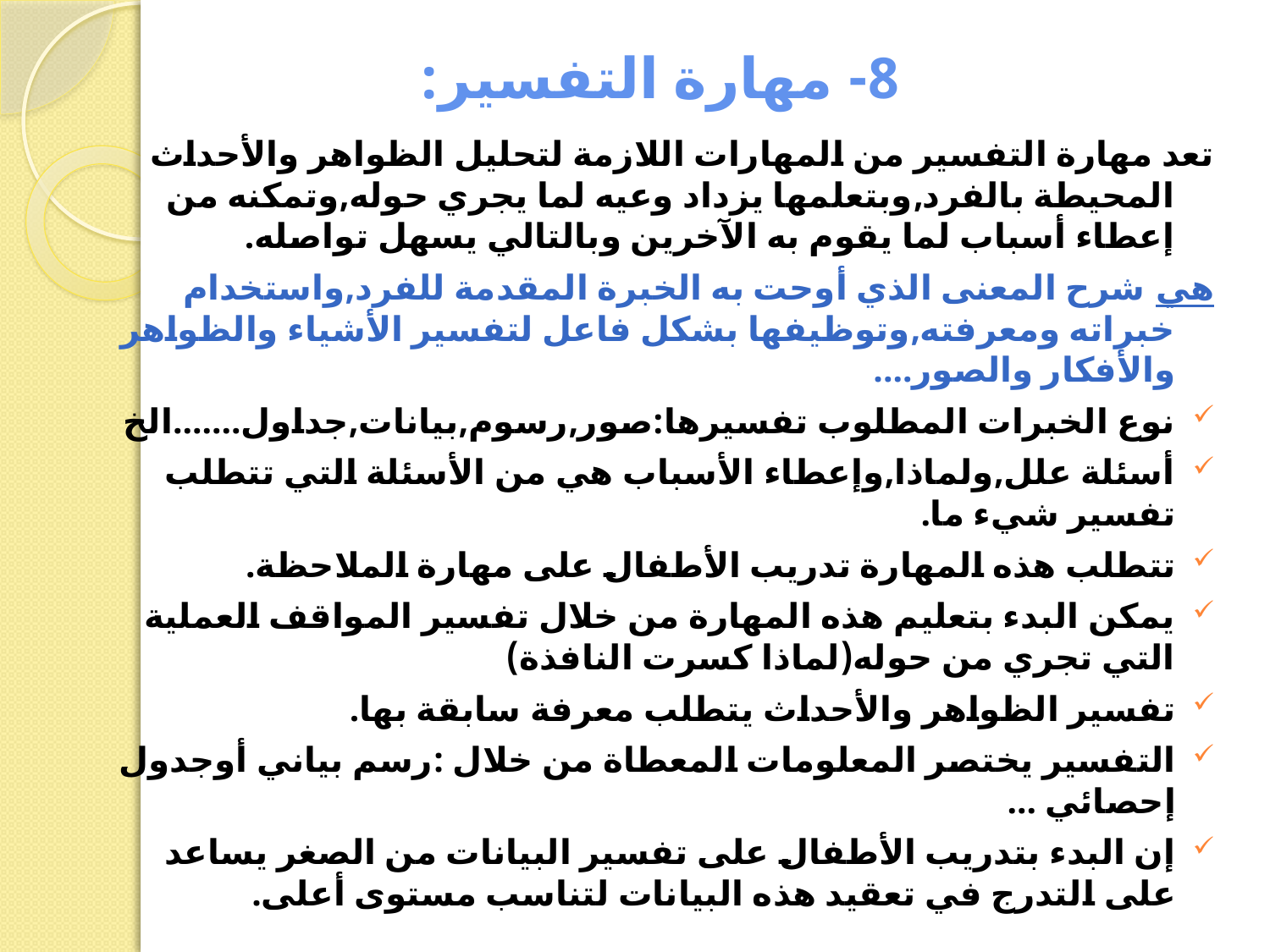

8- مهارة التفسير:
تعد مهارة التفسير من المهارات اللازمة لتحليل الظواهر والأحداث المحيطة بالفرد,وبتعلمها يزداد وعيه لما يجري حوله,وتمكنه من إعطاء أسباب لما يقوم به الآخرين وبالتالي يسهل تواصله.
هي شرح المعنى الذي أوحت به الخبرة المقدمة للفرد,واستخدام خبراته ومعرفته,وتوظيفها بشكل فاعل لتفسير الأشياء والظواهر والأفكار والصور....
نوع الخبرات المطلوب تفسيرها:صور,رسوم,بيانات,جداول.......الخ
أسئلة علل,ولماذا,وإعطاء الأسباب هي من الأسئلة التي تتطلب تفسير شيء ما.
تتطلب هذه المهارة تدريب الأطفال على مهارة الملاحظة.
يمكن البدء بتعليم هذه المهارة من خلال تفسير المواقف العملية التي تجري من حوله(لماذا كسرت النافذة)
تفسير الظواهر والأحداث يتطلب معرفة سابقة بها.
التفسير يختصر المعلومات المعطاة من خلال :رسم بياني أوجدول إحصائي ...
إن البدء بتدريب الأطفال على تفسير البيانات من الصغر يساعد على التدرج في تعقيد هذه البيانات لتناسب مستوى أعلى.